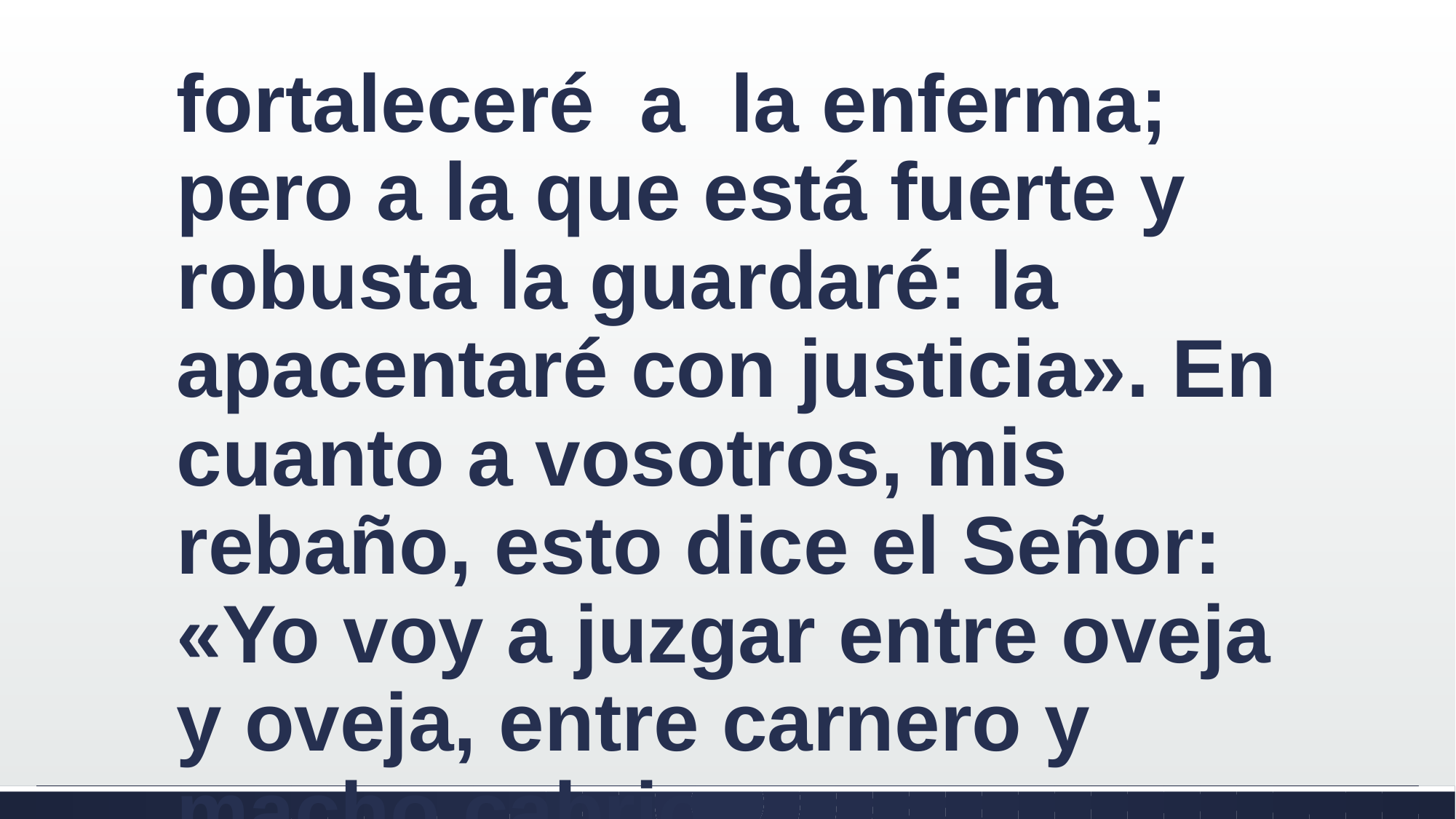

#
fortaleceré  a  la enferma; pero a la que está fuerte y robusta la guardaré: la apacentaré con justicia». En cuanto a vosotros, mis rebaño, esto dice el Señor: «Yo voy a juzgar entre oveja y oveja, entre carnero y macho cabrio».